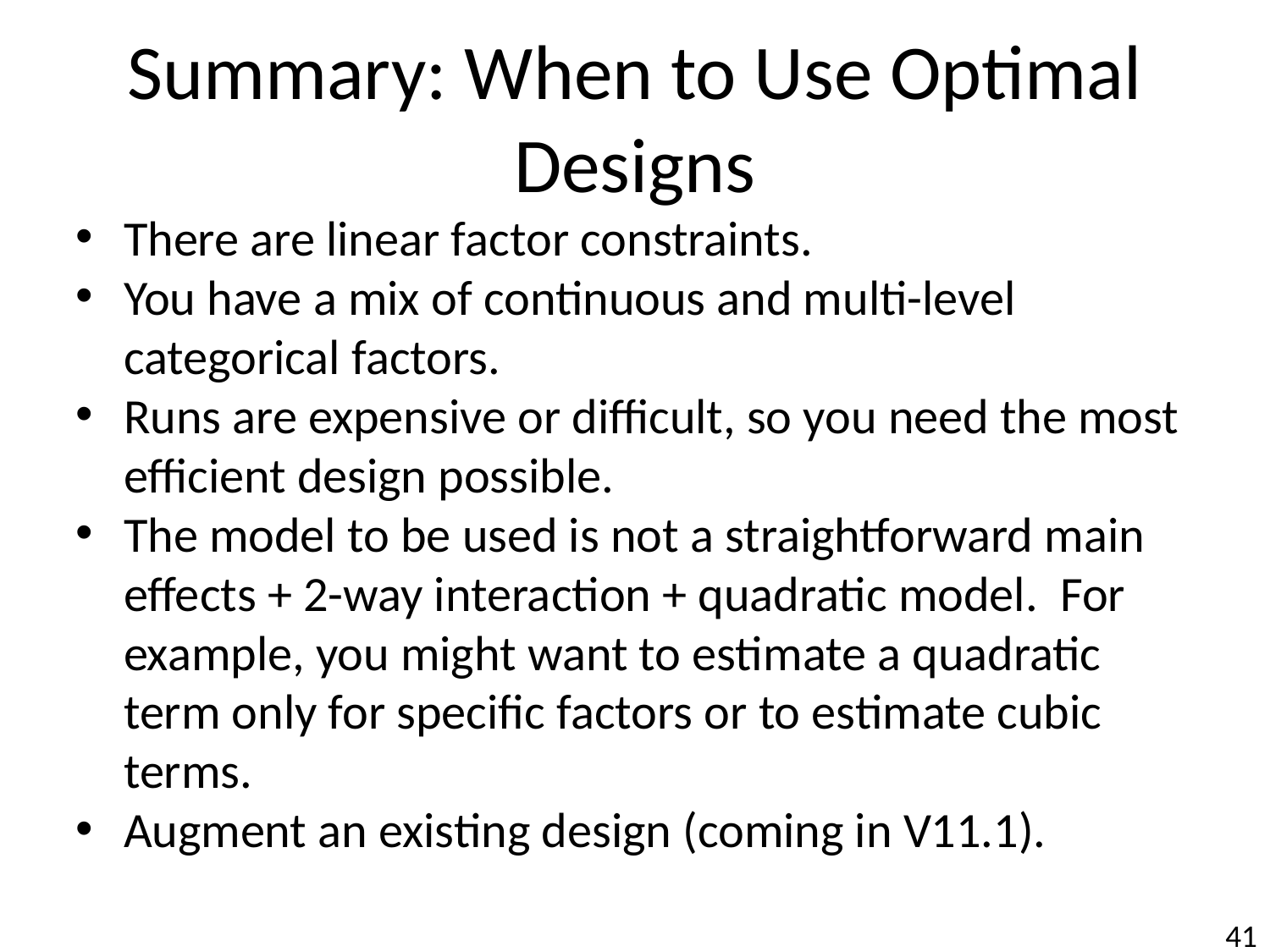

# Summary: When to Use Optimal Designs
There are linear factor constraints.
You have a mix of continuous and multi-level categorical factors.
Runs are expensive or difficult, so you need the most efficient design possible.
The model to be used is not a straightforward main effects + 2-way interaction + quadratic model.  For example, you might want to estimate a quadratic term only for specific factors or to estimate cubic terms.
Augment an existing design (coming in V11.1).